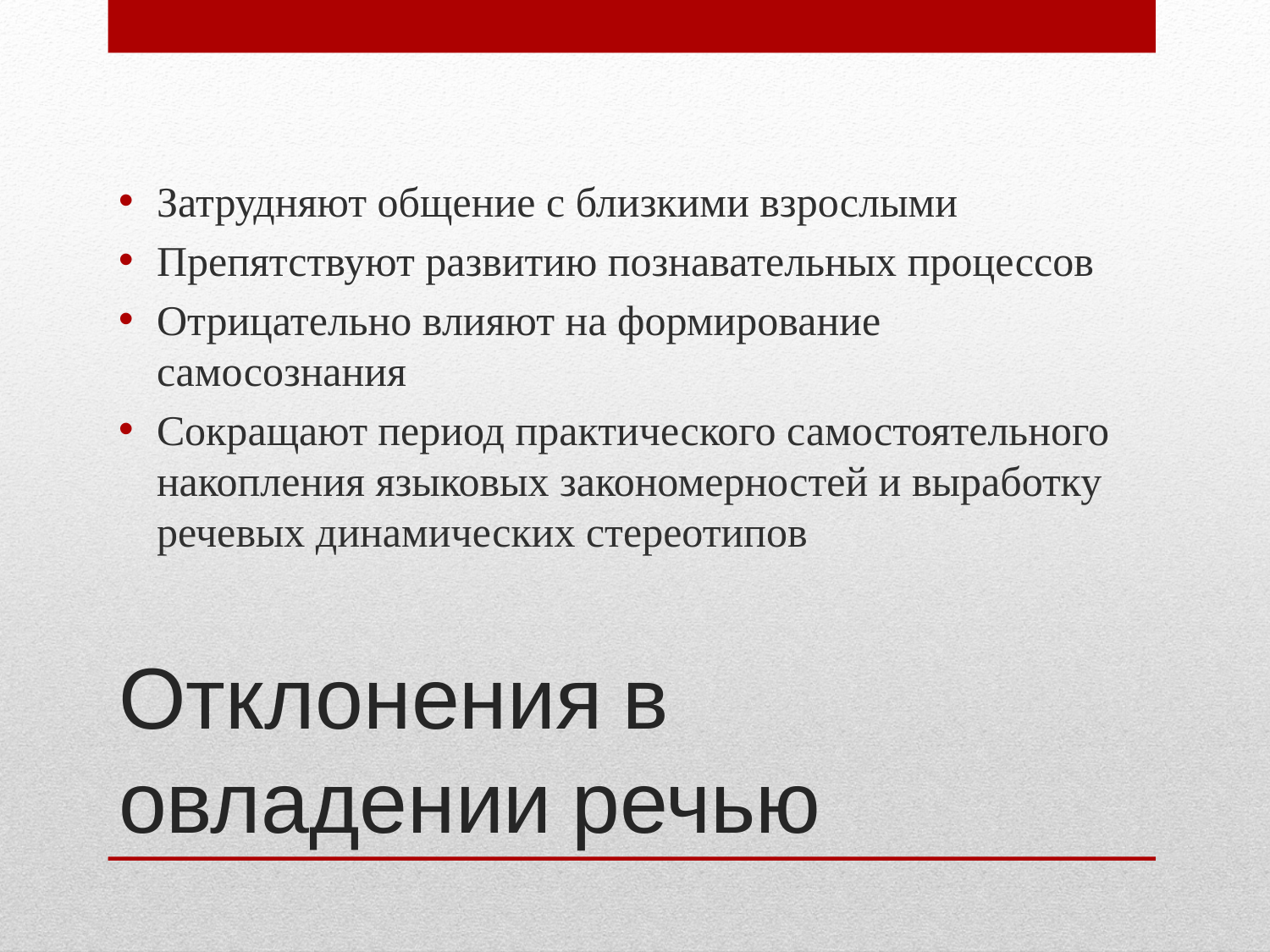

Затрудняют общение с близкими взрослыми
Препятствуют развитию познавательных процессов
Отрицательно влияют на формирование самосознания
Сокращают период практического самостоятельного накопления языковых закономерностей и выработку речевых динамических стереотипов
# Отклонения в овладении речью